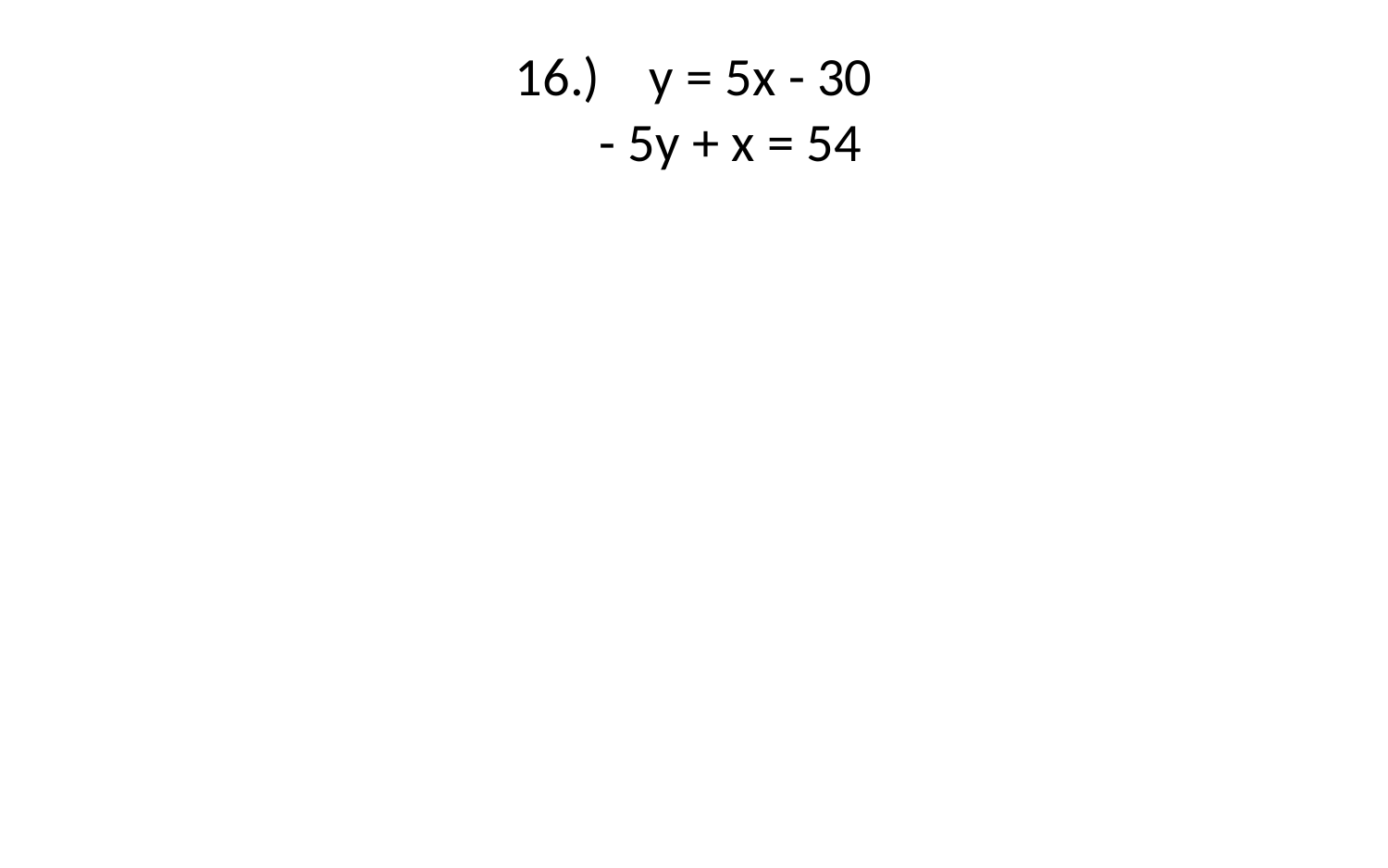

# 16.)    y = 5x - 30        - 5y + x = 54